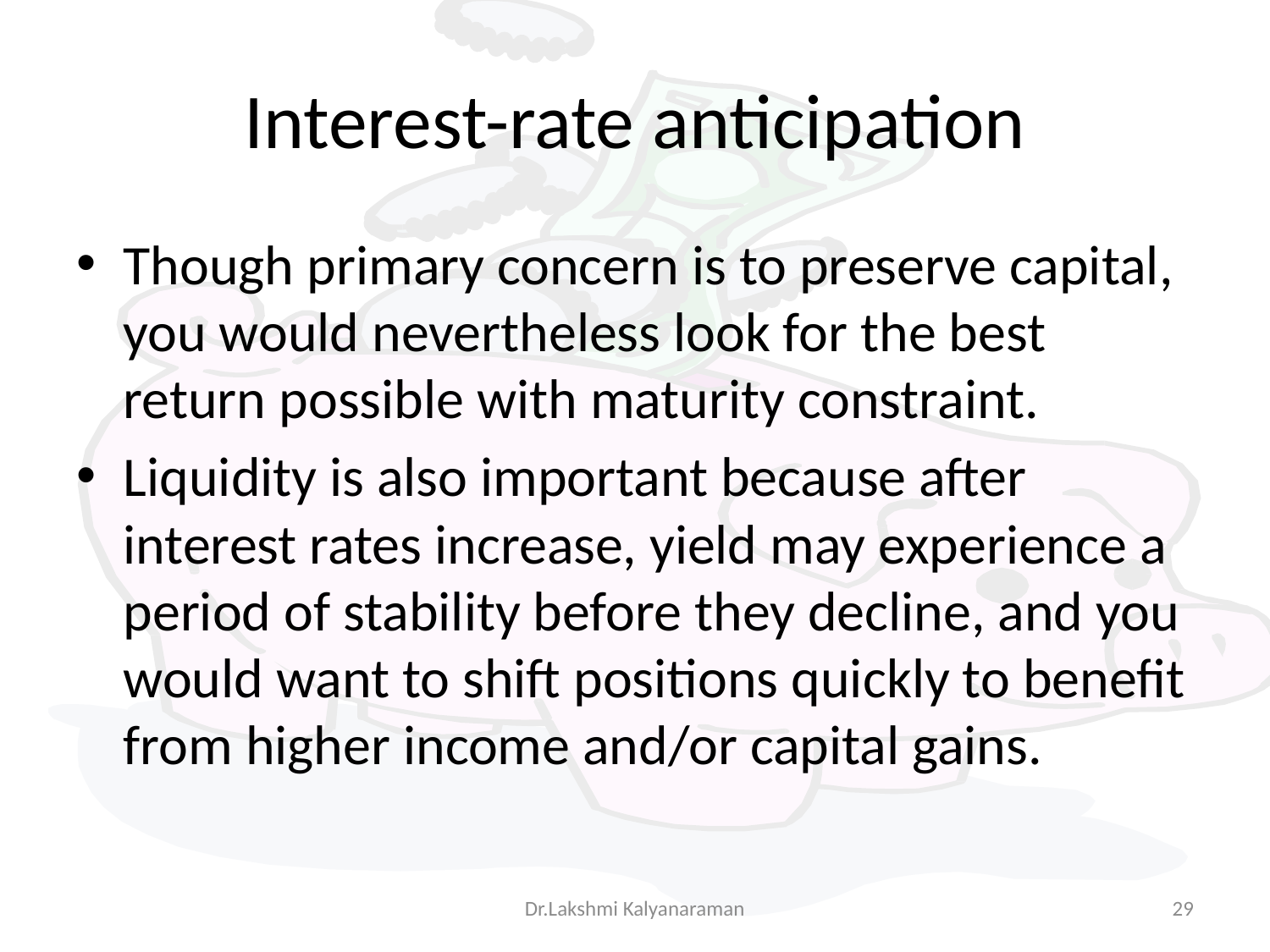

# Interest-rate anticipation
Though primary concern is to preserve capital, you would nevertheless look for the best return possible with maturity constraint.
Liquidity is also important because after interest rates increase, yield may experience a period of stability before they decline, and you would want to shift positions quickly to benefit from higher income and/or capital gains.
Dr.Lakshmi Kalyanaraman
29